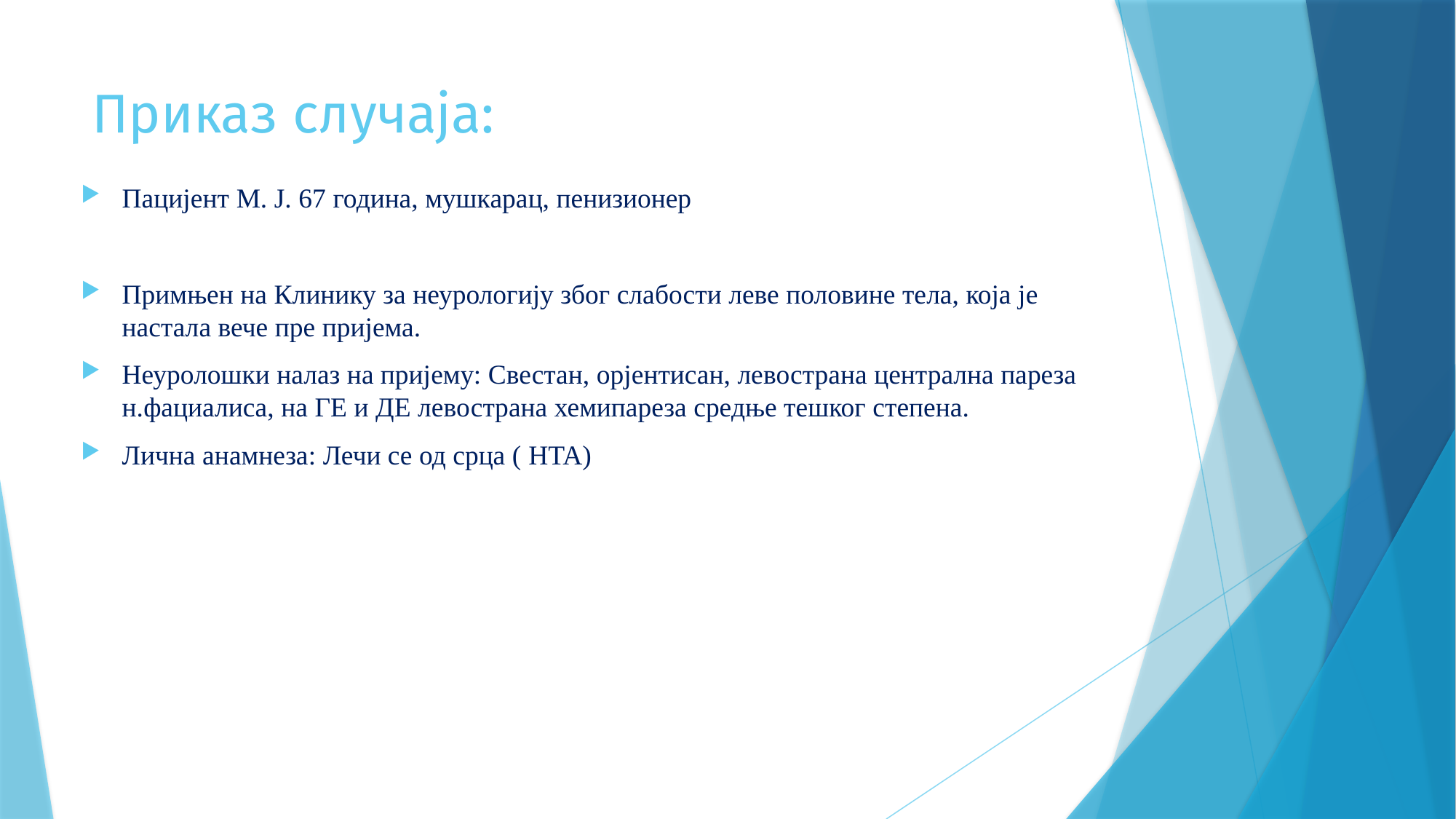

# Приказ случаја:
Пацијент M. J. 67 година, мушкарац, пенизионер

Примњен на Клинику за неурологију због слабости леве половине тела, која је настала вече пре пријема.
Неуролошки налаз на пријему: Свестан, орјентисан, левострана централна пареза н.фациалиса, на ГЕ и ДЕ левострана хемипареза средње тешког степена.
Лична анaмнеза: Лечи се од срца ( HTA)